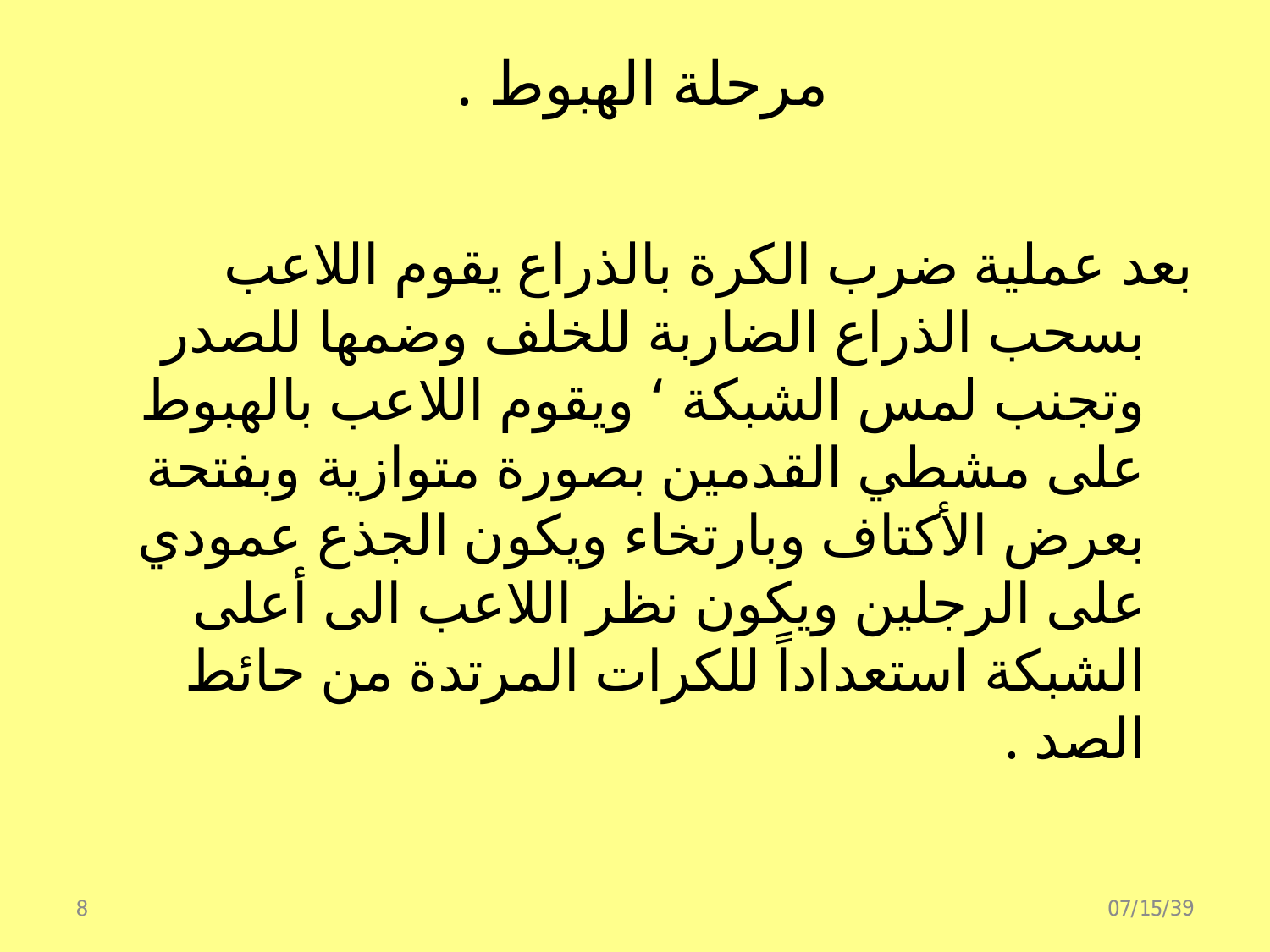

# مرحلة الهبوط .
بعد عملية ضرب الكرة بالذراع يقوم اللاعب بسحب الذراع الضاربة للخلف وضمها للصدر وتجنب لمس الشبكة ‘ ويقوم اللاعب بالهبوط على مشطي القدمين بصورة متوازية وبفتحة بعرض الأكتاف وبارتخاء ويكون الجذع عمودي على الرجلين ويكون نظر اللاعب الى أعلى الشبكة استعداداً للكرات المرتدة من حائط الصد .

8
07/15/39